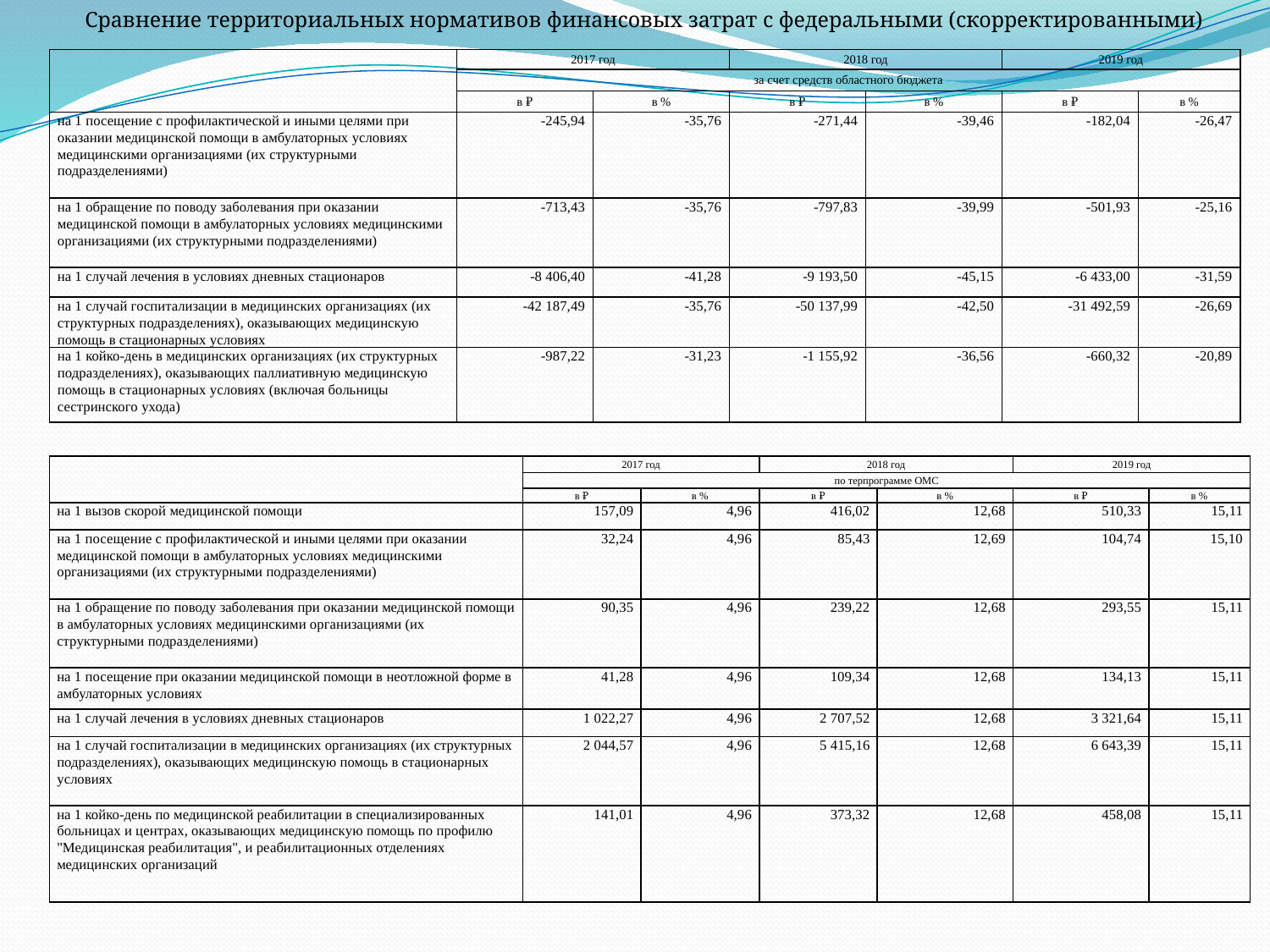

Сравнение территориальных нормативов финансовых затрат с федеральными (скорректированными)
|  | 2017 год |  | 2018 год |  | 2019 год |  |
| --- | --- | --- | --- | --- | --- | --- |
|  | за счет средств областного бюджета |  |  |  |  |  |
|  | в ₽ | в % | в ₽ | в % | в ₽ | в % |
| на 1 посещение с профилактической и иными целями при оказании медицинской помощи в амбулаторных условиях медицинскими организациями (их структурными подразделениями) | -245,94 | -35,76 | -271,44 | -39,46 | -182,04 | -26,47 |
| на 1 обращение по поводу заболевания при оказании медицинской помощи в амбулаторных условиях медицинскими организациями (их структурными подразделениями) | -713,43 | -35,76 | -797,83 | -39,99 | -501,93 | -25,16 |
| на 1 случай лечения в условиях дневных стационаров | -8 406,40 | -41,28 | -9 193,50 | -45,15 | -6 433,00 | -31,59 |
| на 1 случай госпитализации в медицинских организациях (их структурных подразделениях), оказывающих медицинскую помощь в стационарных условиях | -42 187,49 | -35,76 | -50 137,99 | -42,50 | -31 492,59 | -26,69 |
| на 1 койко-день в медицинских организациях (их структурных подразделениях), оказывающих паллиативную медицинскую помощь в стационарных условиях (включая больницы сестринского ухода) | -987,22 | -31,23 | -1 155,92 | -36,56 | -660,32 | -20,89 |
|  | 2017 год |  | 2018 год |  | 2019 год |  |
| --- | --- | --- | --- | --- | --- | --- |
|  | по терпрограмме ОМС |  |  |  |  |  |
|  | в ₽ | в % | в ₽ | в % | в ₽ | в % |
| на 1 вызов скорой медицинской помощи | 157,09 | 4,96 | 416,02 | 12,68 | 510,33 | 15,11 |
| на 1 посещение с профилактической и иными целями при оказании медицинской помощи в амбулаторных условиях медицинскими организациями (их структурными подразделениями) | 32,24 | 4,96 | 85,43 | 12,69 | 104,74 | 15,10 |
| на 1 обращение по поводу заболевания при оказании медицинской помощи в амбулаторных условиях медицинскими организациями (их структурными подразделениями) | 90,35 | 4,96 | 239,22 | 12,68 | 293,55 | 15,11 |
| на 1 посещение при оказании медицинской помощи в неотложной форме в амбулаторных условиях | 41,28 | 4,96 | 109,34 | 12,68 | 134,13 | 15,11 |
| на 1 случай лечения в условиях дневных стационаров | 1 022,27 | 4,96 | 2 707,52 | 12,68 | 3 321,64 | 15,11 |
| на 1 случай госпитализации в медицинских организациях (их структурных подразделениях), оказывающих медицинскую помощь в стационарных условиях | 2 044,57 | 4,96 | 5 415,16 | 12,68 | 6 643,39 | 15,11 |
| на 1 койко-день по медицинской реабилитации в специализированных больницах и центрах, оказывающих медицинскую помощь по профилю "Медицинская реабилитация", и реабилитационных отделениях медицинских организаций | 141,01 | 4,96 | 373,32 | 12,68 | 458,08 | 15,11 |